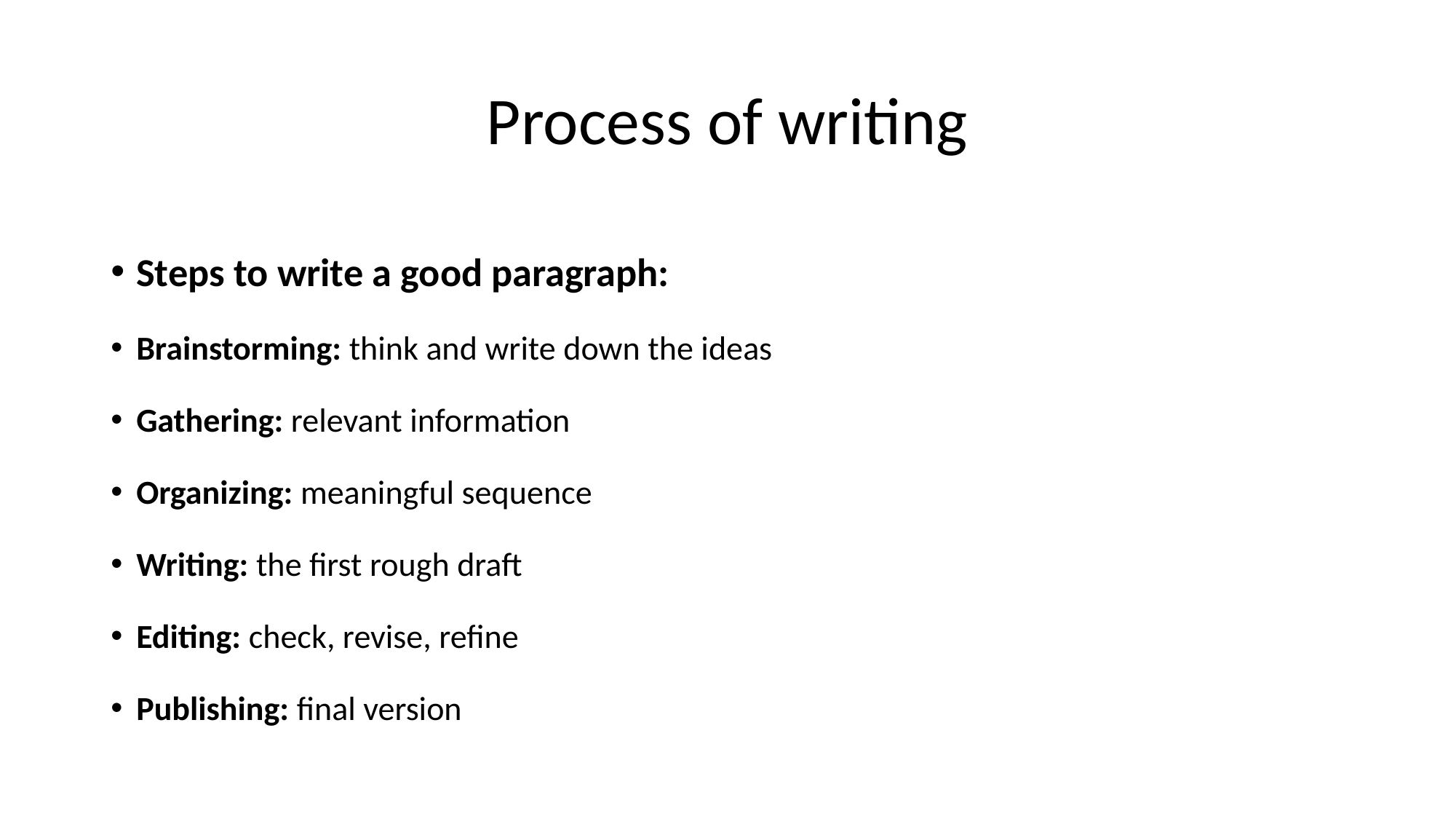

# Process of writing
Steps to write a good paragraph:
Brainstorming: think and write down the ideas
Gathering: relevant information
Organizing: meaningful sequence
Writing: the first rough draft
Editing: check, revise, refine
Publishing: final version